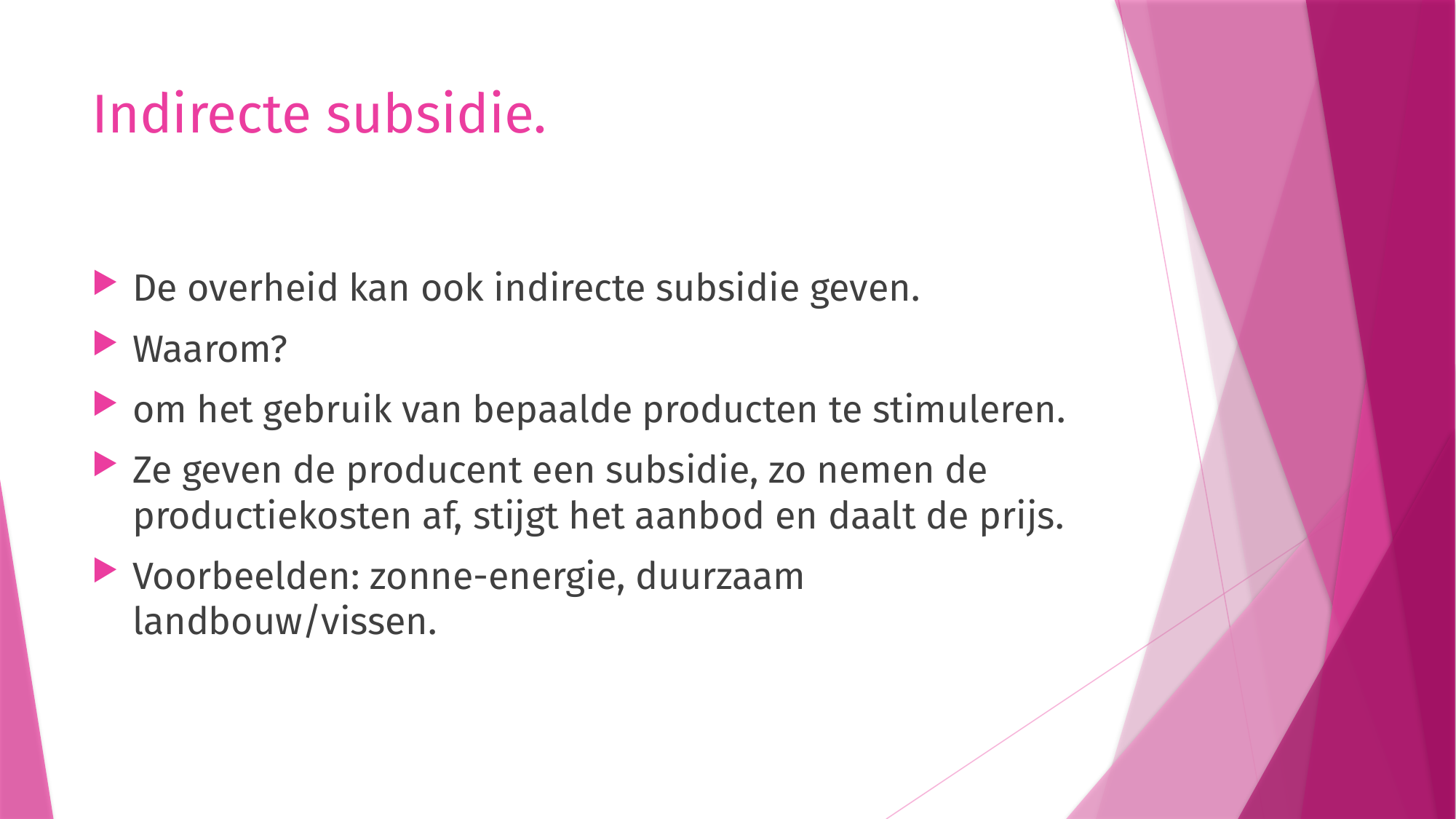

# Indirecte subsidie.
De overheid kan ook indirecte subsidie geven.
Waarom?
om het gebruik van bepaalde producten te stimuleren.
Ze geven de producent een subsidie, zo nemen de productiekosten af, stijgt het aanbod en daalt de prijs.
Voorbeelden: zonne-energie, duurzaam landbouw/vissen.